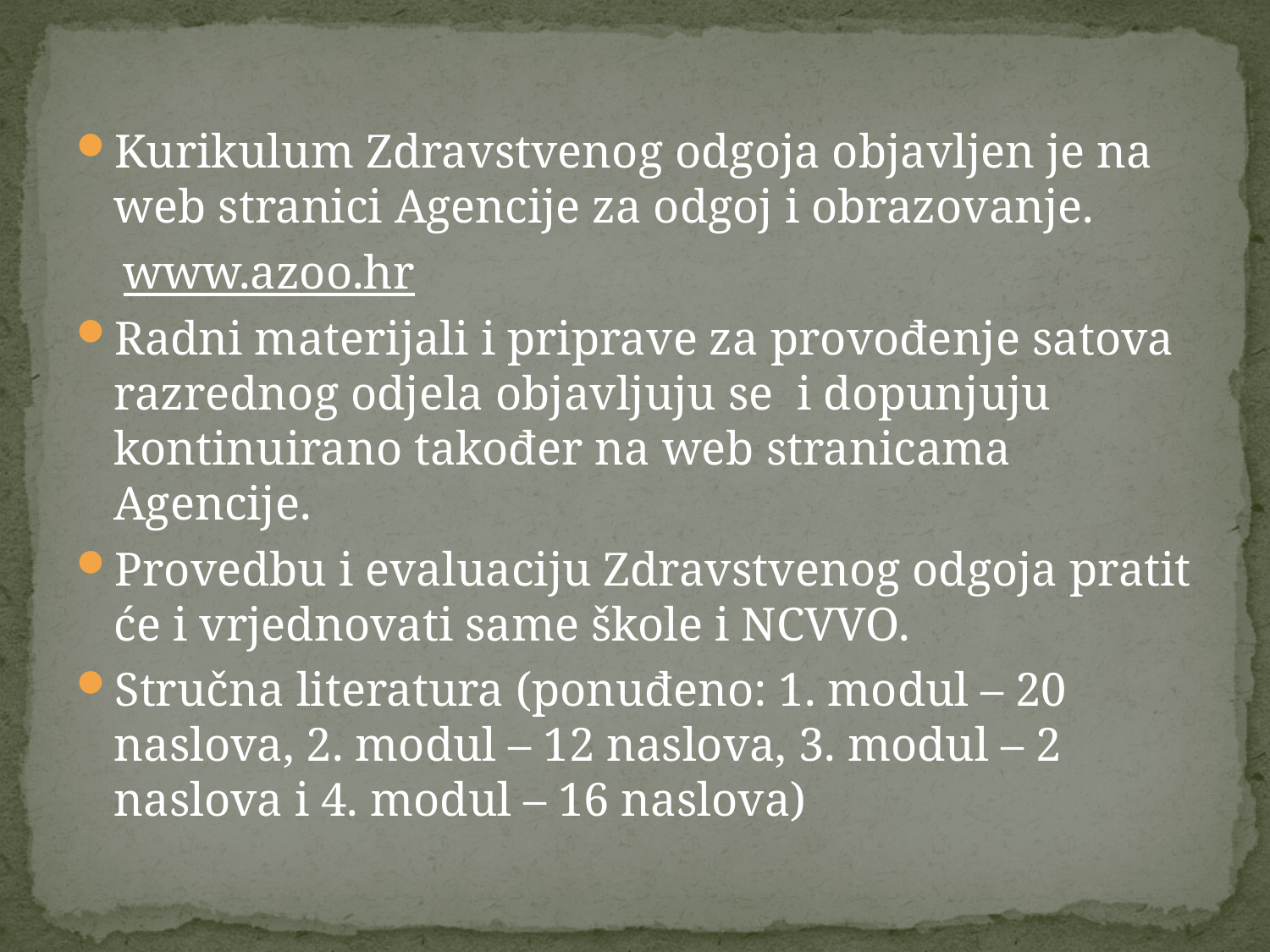

#
Kurikulum Zdravstvenog odgoja objavljen je na web stranici Agencije za odgoj i obrazovanje.
    www.azoo.hr
Radni materijali i priprave za provođenje satova razrednog odjela objavljuju se  i dopunjuju kontinuirano također na web stranicama Agencije.
Provedbu i evaluaciju Zdravstvenog odgoja pratit će i vrjednovati same škole i NCVVO.
Stručna literatura (ponuđeno: 1. modul – 20 naslova, 2. modul – 12 naslova, 3. modul – 2 naslova i 4. modul – 16 naslova)